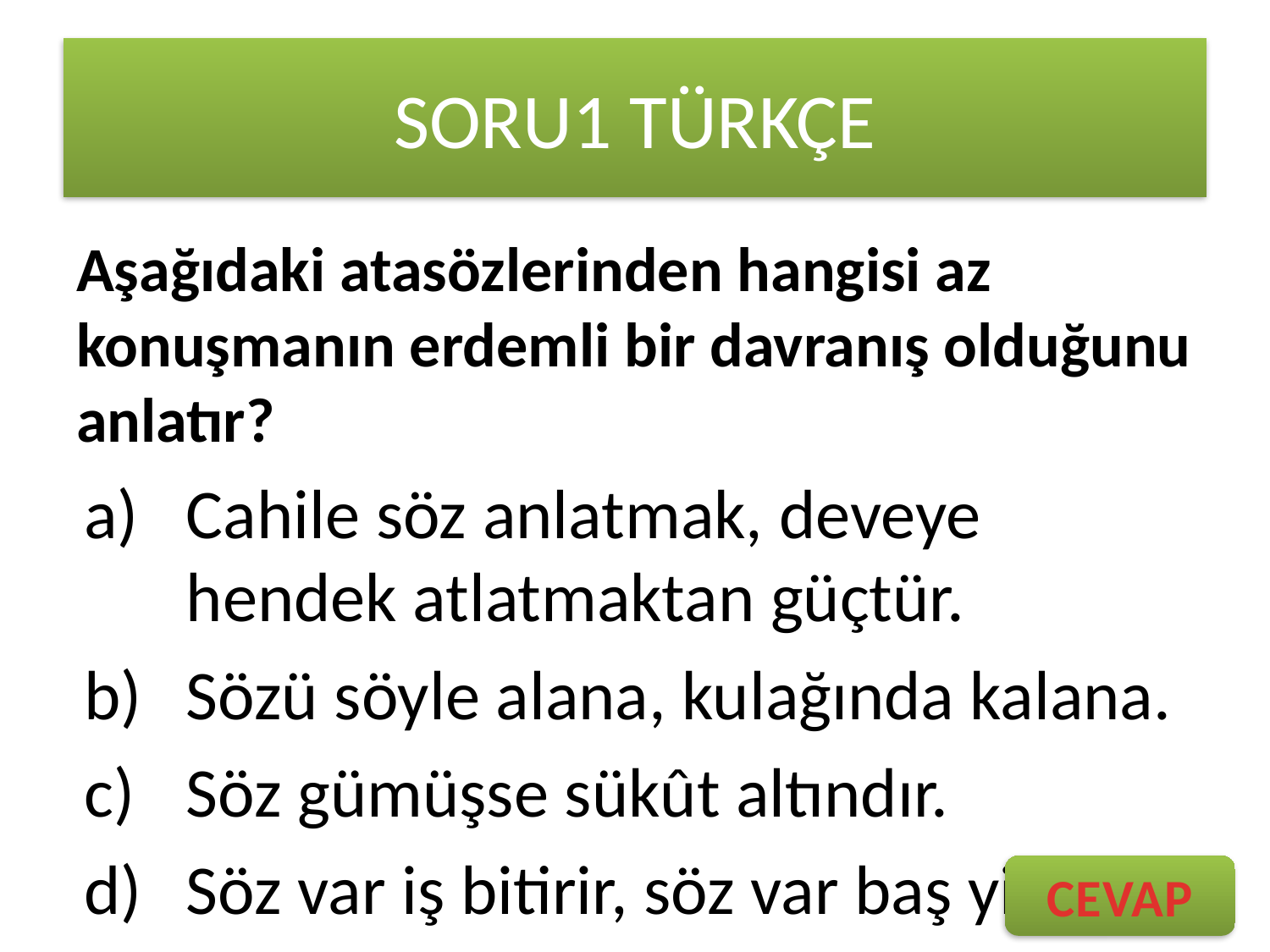

# SORU1 TÜRKÇE
Aşağıdaki atasözlerinden hangisi az konuşmanın erdemli bir davranış olduğunu anlatır?
Cahile söz anlatmak, deveye hendek atlatmaktan güçtür.
Sözü söyle alana, kulağında kalana.
Söz gümüşse sükût altındır.
Söz var iş bitirir, söz var baş yitirir.
CEVAP